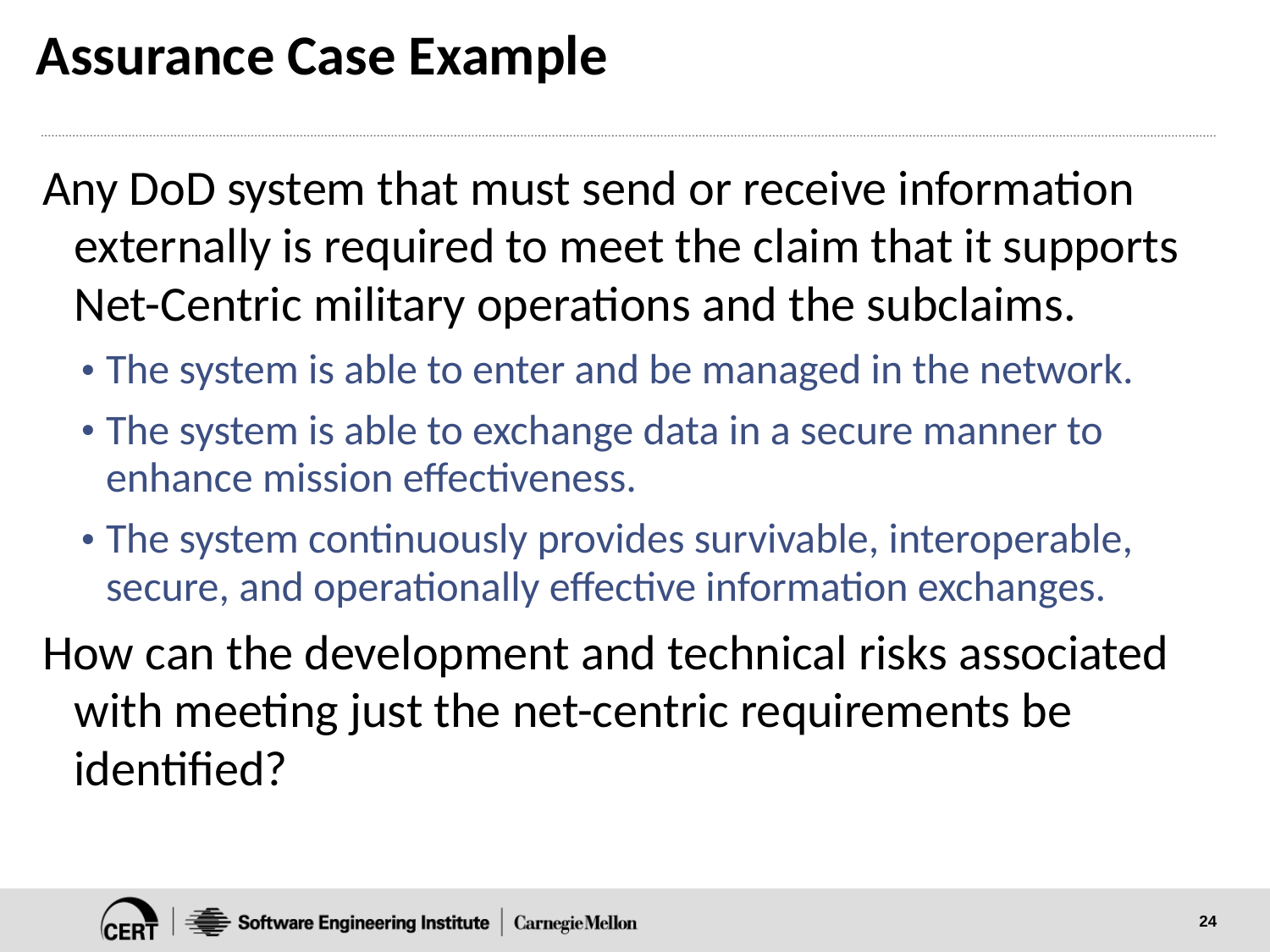

# Assurance Case Example
Any DoD system that must send or receive information externally is required to meet the claim that it supports Net-Centric military operations and the subclaims.
The system is able to enter and be managed in the network.
The system is able to exchange data in a secure manner to enhance mission effectiveness.
The system continuously provides survivable, interoperable, secure, and operationally effective information exchanges.
How can the development and technical risks associated with meeting just the net-centric requirements be identified?